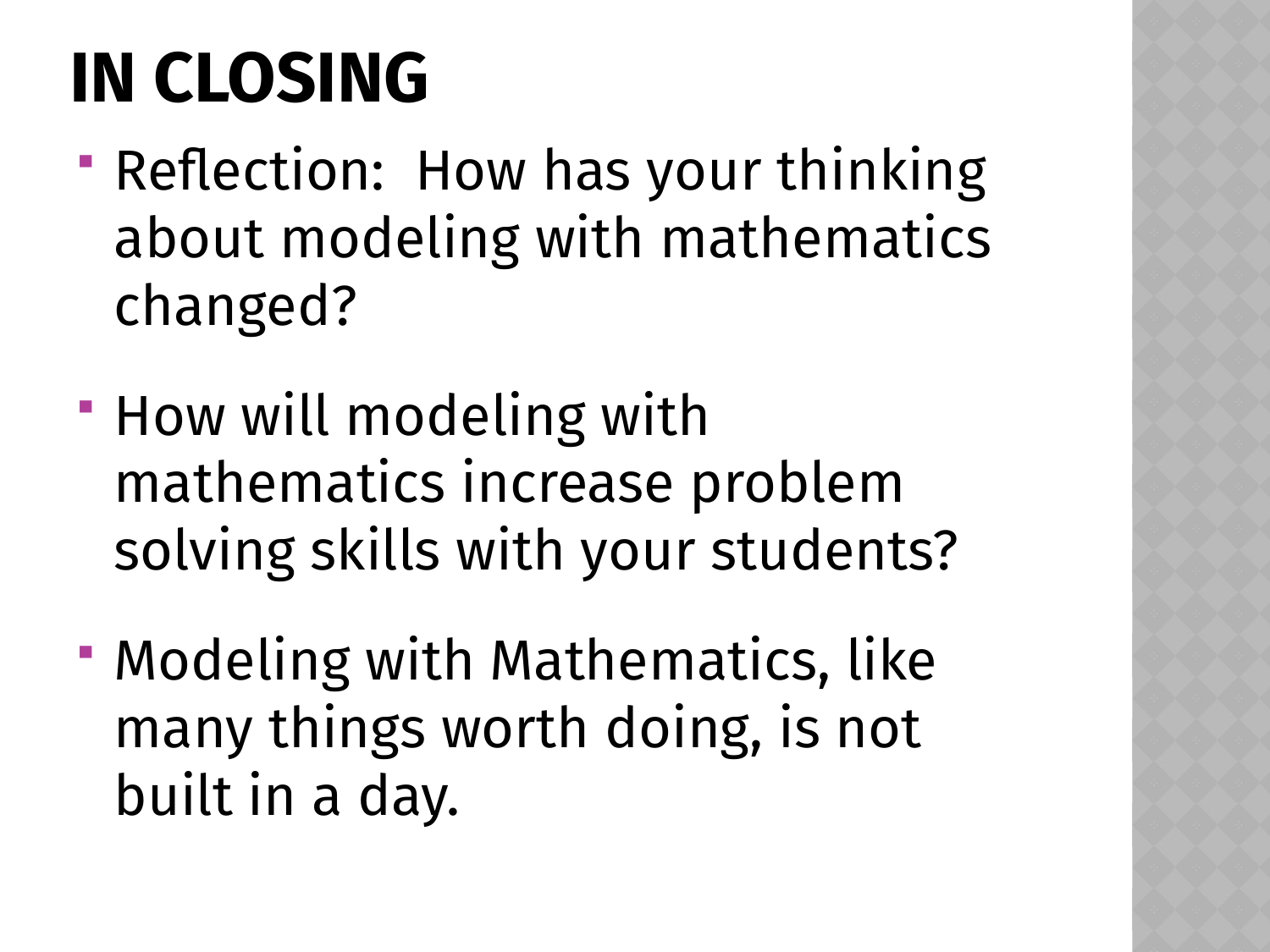

# In closing
Reflection:  How has your thinking about modeling with mathematics changed?
How will modeling with mathematics increase problem solving skills with your students?
Modeling with Mathematics, like many things worth doing, is not built in a day.